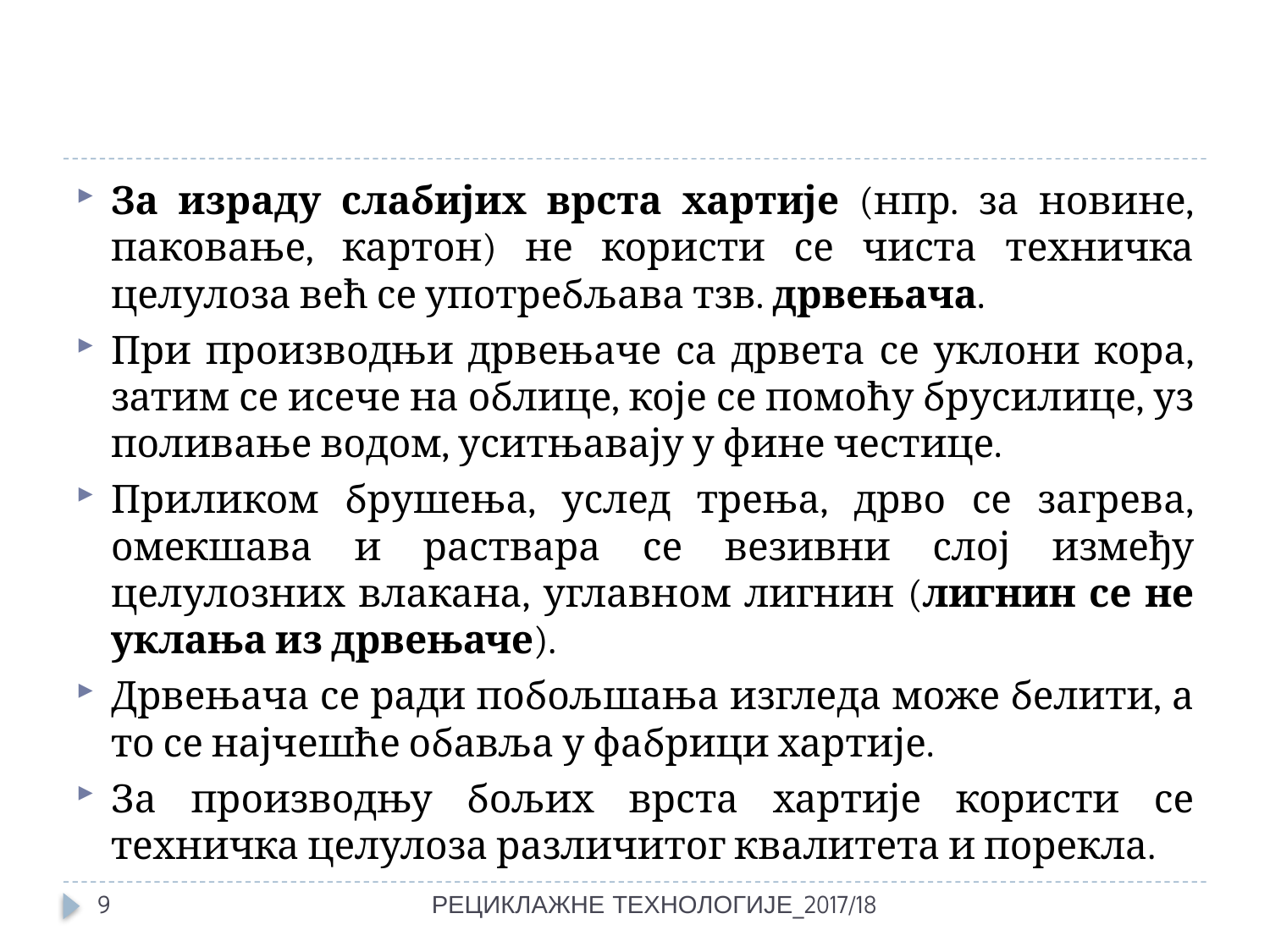

#
За израду слабијих врста хартије (нпр. за новине, паковање, картон) не користи се чиста техничка целулоза већ се употребљава тзв. дрвењача.
При производњи дрвењаче са дрвета се уклони кора, затим се исече на облице, које се помоћу брусилице, уз поливање водом, уситњавају у фине честице.
Приликом брушења, услед трења, дрво се загрева, омекшава и раствара се везивни слој између целулозних влакана, углавном лигнин (лигнин се не уклања из дрвењаче).
Дрвењача се ради побољшања изгледа може белити, а то се најчешће обавља у фабрици хартије.
За производњу бољих врста хартије користи се техничка целулоза различитог квалитета и порекла.

9
РЕЦИКЛАЖНЕ ТЕХНОЛОГИЈЕ_2017/18